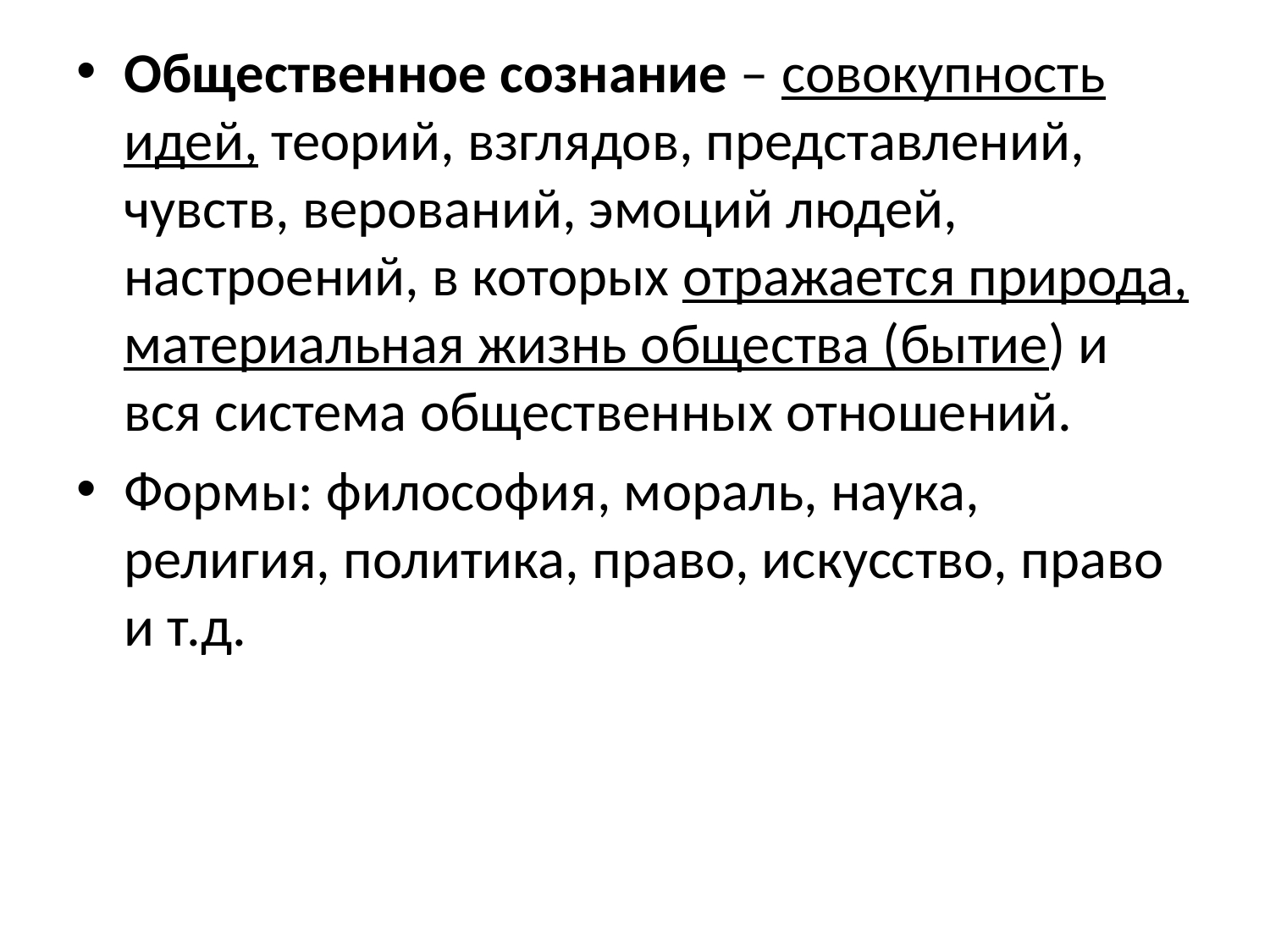

Общественное сознание – совокупность идей, теорий, взглядов, представлений, чувств, верований, эмоций людей, настроений, в которых отражается природа, материальная жизнь общества (бытие) и вся система общественных отношений.
Формы: философия, мораль, наука, религия, политика, право, искусство, право и т.д.